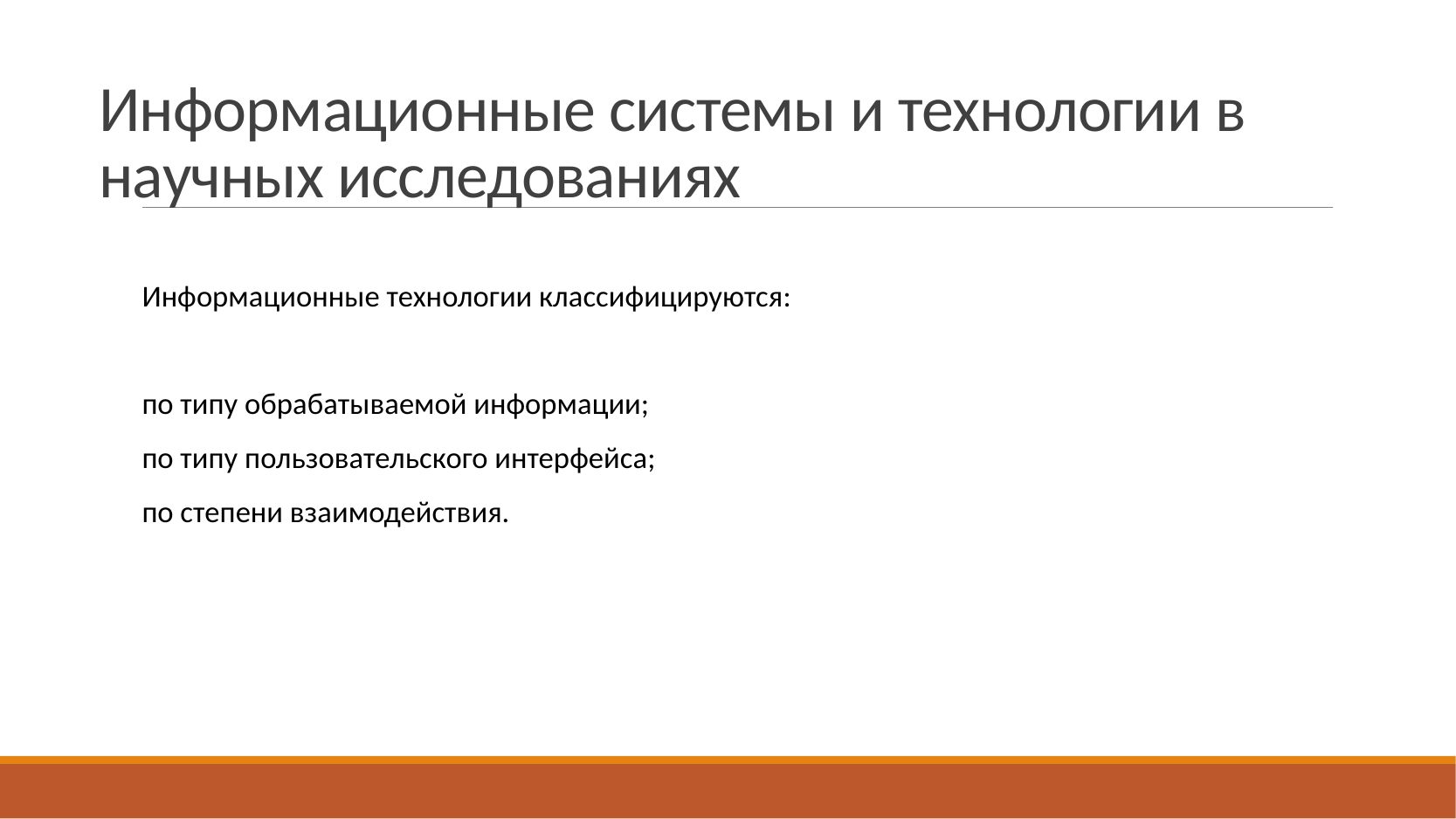

# Информационные системы и технологии в научных исследованиях

	Информационные технологии классифицируются:

по типу обрабатываемой информации;
по типу пользовательского интерфейса;
по степени взаимодействия.